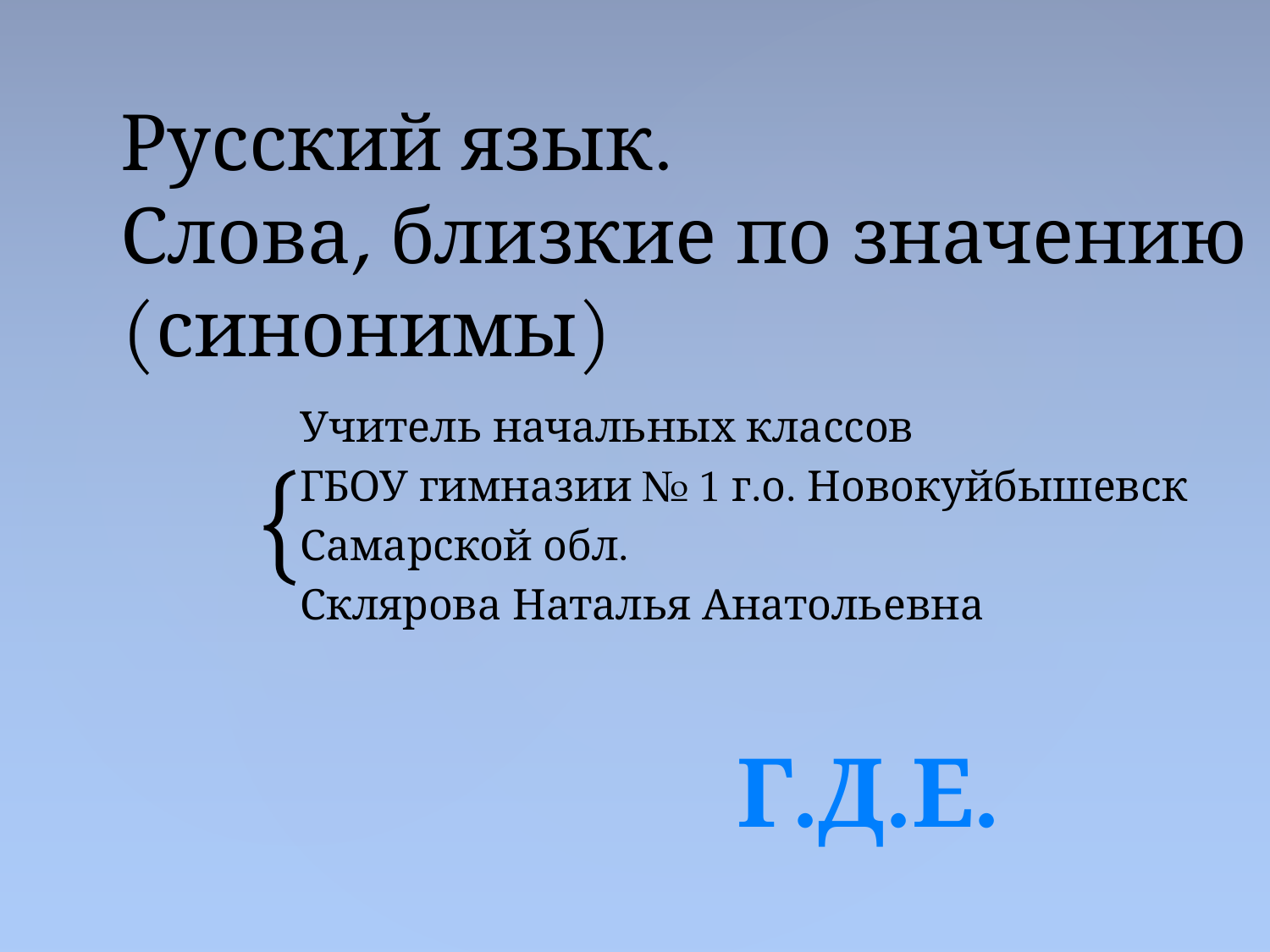

# Русский язык. Слова, близкие по значению (синонимы)
Учитель начальных классов
ГБОУ гимназии № 1 г.о. Новокуйбышевск
Самарской обл.
Склярова Наталья Анатольевна
Г.Д.Е.